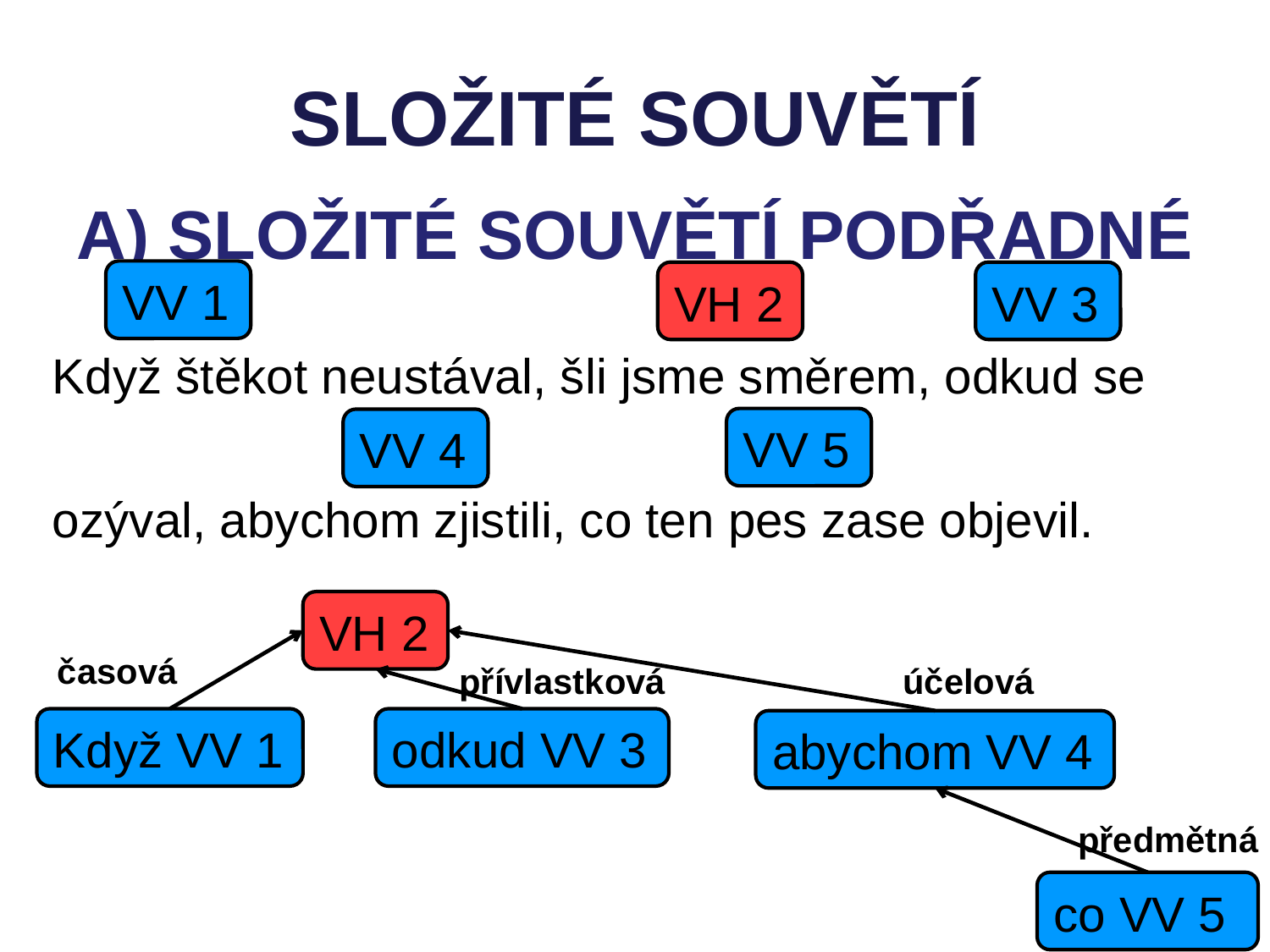

SLOŽITÉ SOUVĚTÍ
A) SLOŽITÉ SOUVĚTÍ PODŘADNÉ
VV 1
VH 2
VV 3
Když štěkot neustával, šli jsme směrem, odkud se

ozýval, abychom zjistili, co ten pes zase objevil.
VV 5
VV 4
VH 2
časová
přívlastková
účelová
Když VV 1
odkud VV 3
abychom VV 4
předmětná
co VV 5